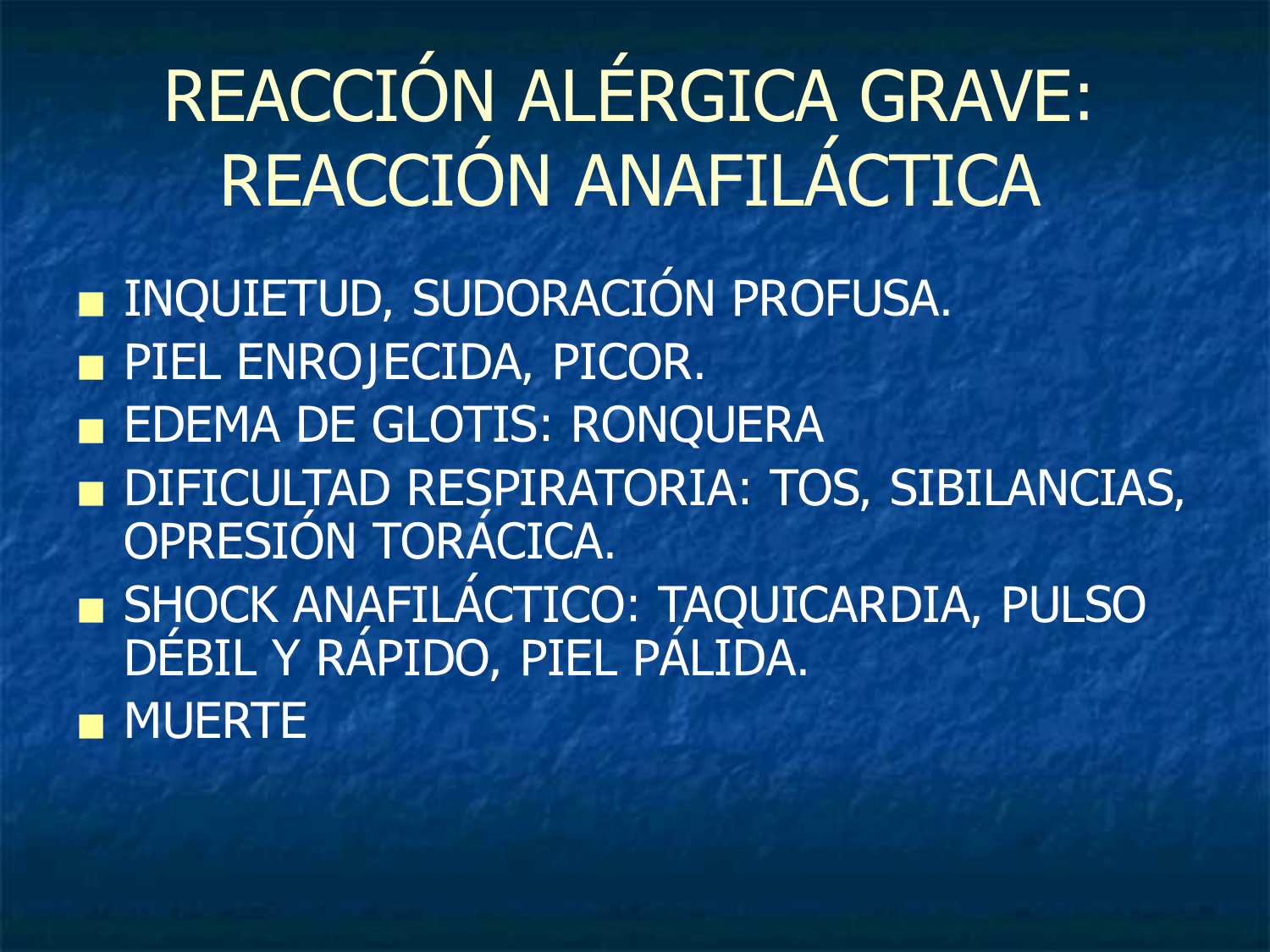

# REACCIÓN ALÉRGICA GRAVE: REACCIÓN ANAFILÁCTICA
INQUIETUD, SUDORACIÓN PROFUSA.
PIEL ENROJECIDA, PICOR.
EDEMA DE GLOTIS: RONQUERA
DIFICULTAD RESPIRATORIA: TOS, SIBILANCIAS, OPRESIÓN TORÁCICA.
SHOCK ANAFILÁCTICO: TAQUICARDIA, PULSO DÉBIL Y RÁPIDO, PIEL PÁLIDA.
MUERTE